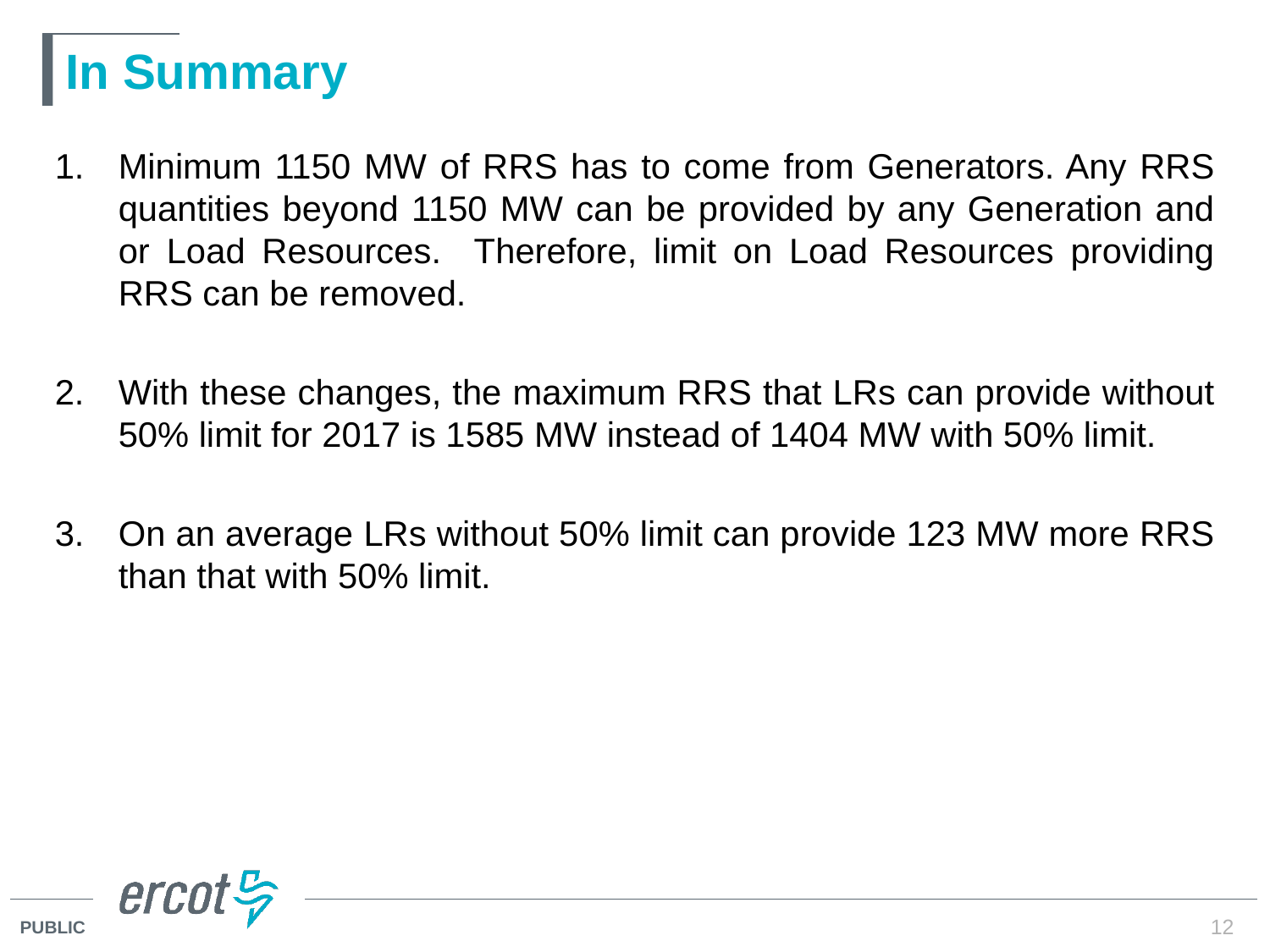

# In Summary
Minimum 1150 MW of RRS has to come from Generators. Any RRS quantities beyond 1150 MW can be provided by any Generation and or Load Resources.  Therefore, limit on Load Resources providing RRS can be removed.

With these changes, the maximum RRS that LRs can provide without 50% limit for 2017 is 1585 MW instead of 1404 MW with 50% limit.

On an average LRs without 50% limit can provide 123 MW more RRS than that with 50% limit.

12